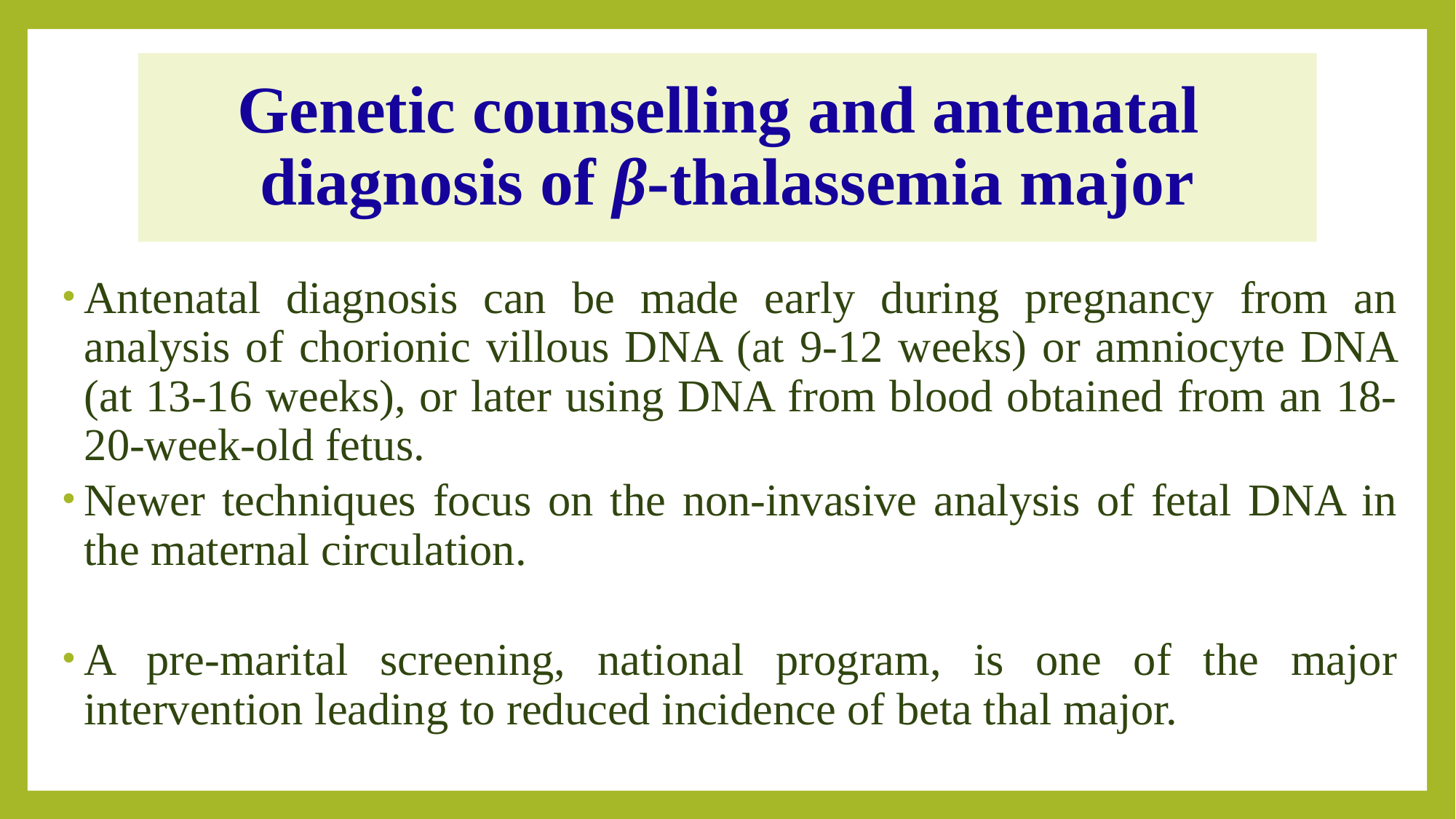

# Genetic counselling and antenatal diagnosis of β-thalassemia major
Antenatal diagnosis can be made early during pregnancy from an analysis of chorionic villous DNA (at 9-12 weeks) or amniocyte DNA (at 13-16 weeks), or later using DNA from blood obtained from an 18-20-week-old fetus.
Newer techniques focus on the non-invasive analysis of fetal DNA in the maternal circulation.

A pre-marital screening, national program, is one of the major intervention leading to reduced incidence of beta thal major.